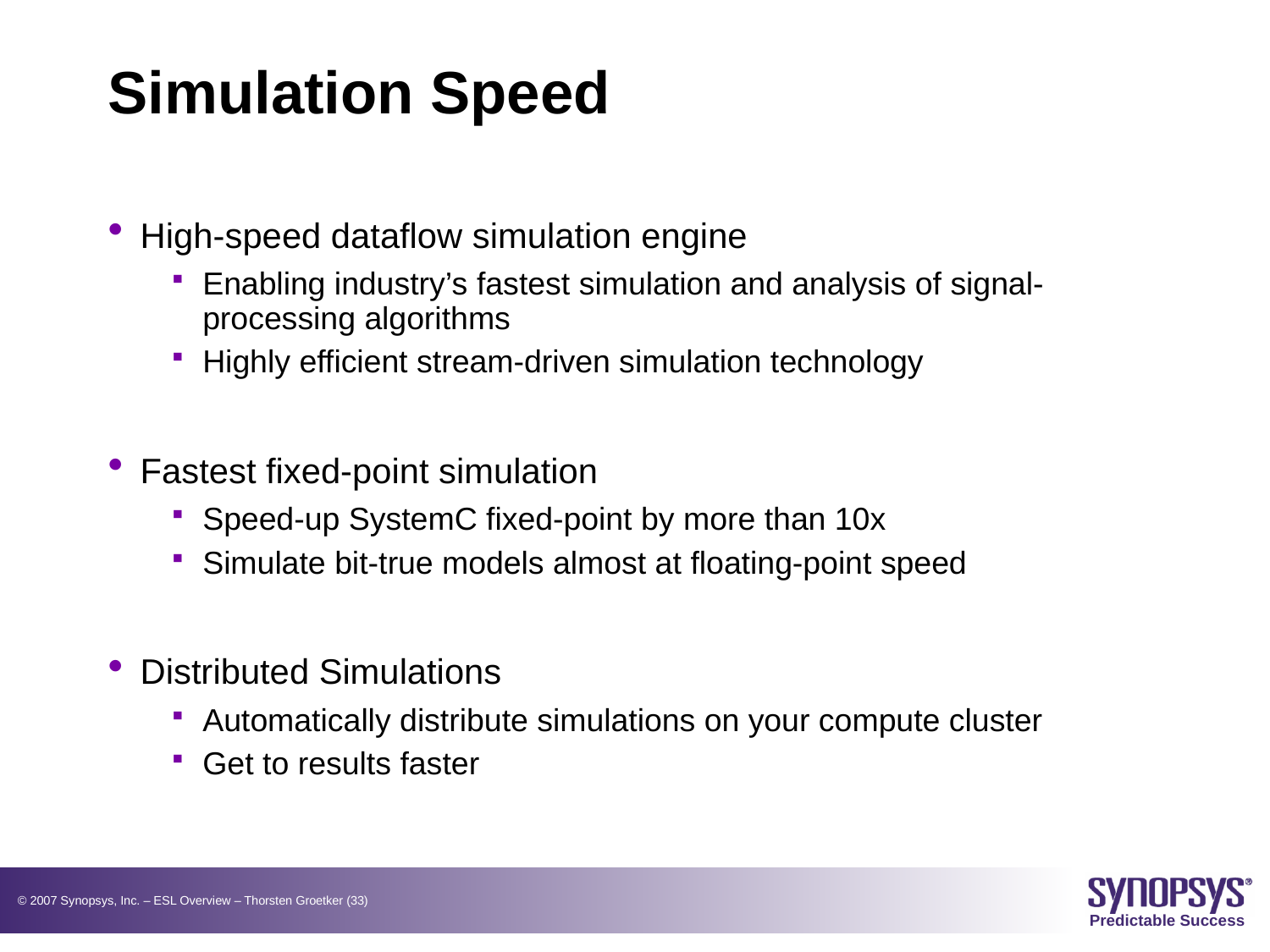

# Simulation Speed
High-speed dataflow simulation engine
Enabling industry’s fastest simulation and analysis of signal-processing algorithms
Highly efficient stream-driven simulation technology

Fastest fixed-point simulation
Speed-up SystemC fixed-point by more than 10x
Simulate bit-true models almost at floating-point speed

Distributed Simulations
Automatically distribute simulations on your compute cluster
Get to results faster